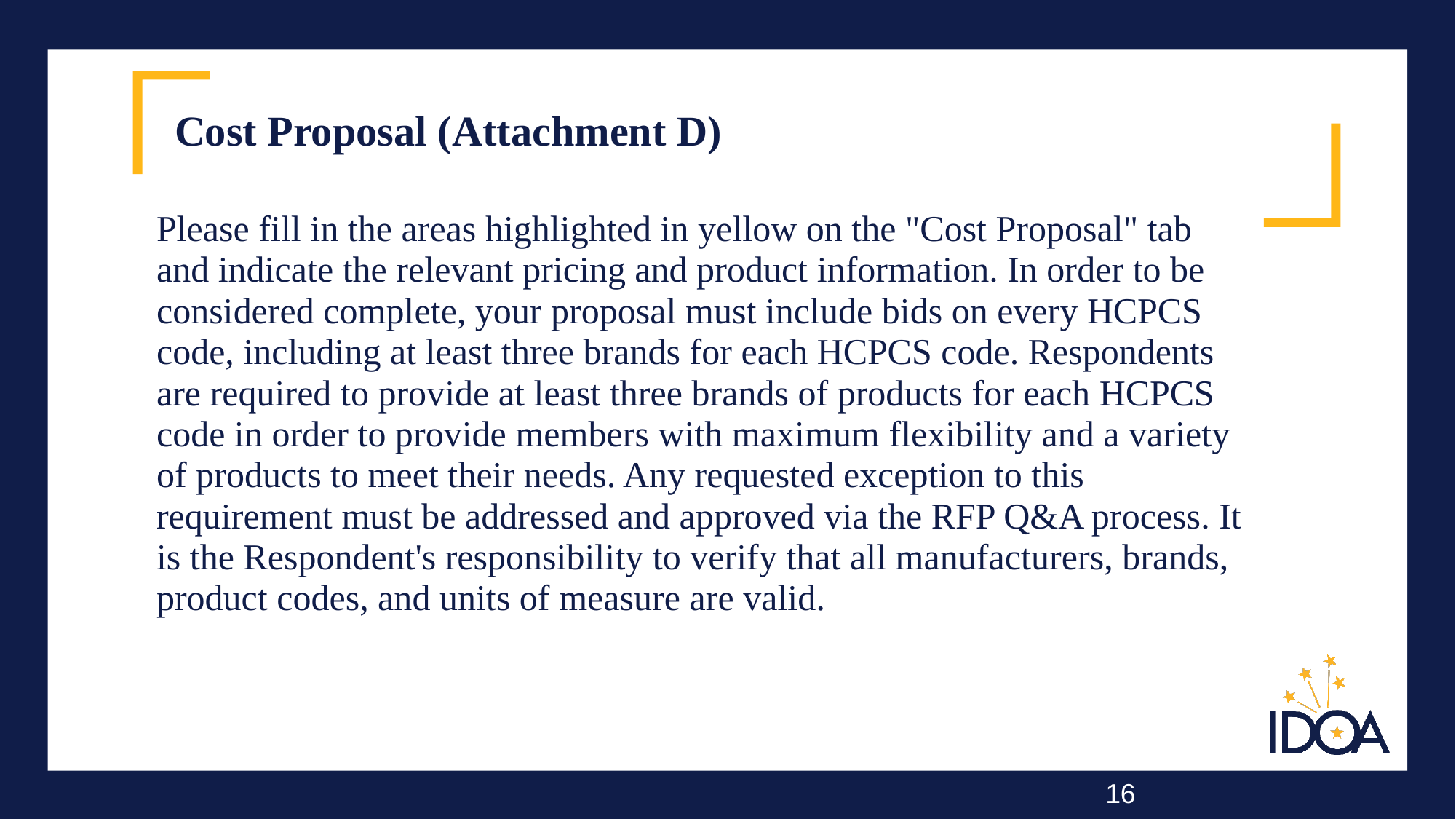

# Cost Proposal (Attachment D)
Please fill in the areas highlighted in yellow on the "Cost Proposal" tab and indicate the relevant pricing and product information. In order to be considered complete, your proposal must include bids on every HCPCS code, including at least three brands for each HCPCS code. Respondents are required to provide at least three brands of products for each HCPCS code in order to provide members with maximum flexibility and a variety of products to meet their needs. Any requested exception to this requirement must be addressed and approved via the RFP Q&A process. It is the Respondent's responsibility to verify that all manufacturers, brands, product codes, and units of measure are valid.

16